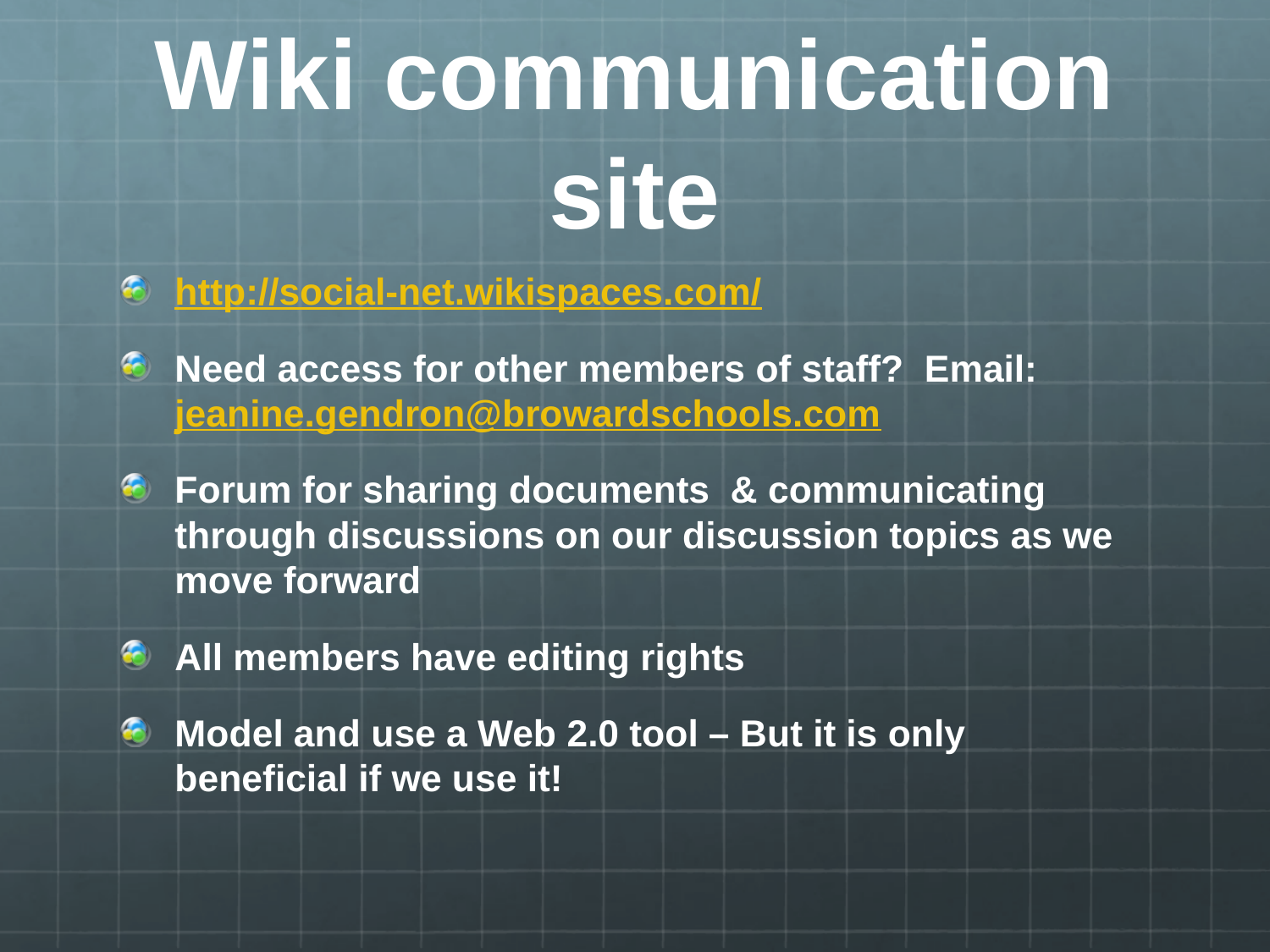

# Wiki communication site
http://social-net.wikispaces.com/
Need access for other members of staff?  Email:  jeanine.gendron@browardschools.com
Forum for sharing documents  & communicating through discussions on our discussion topics as we move forward
All members have editing rights
Model and use a Web 2.0 tool – But it is only beneficial if we use it!